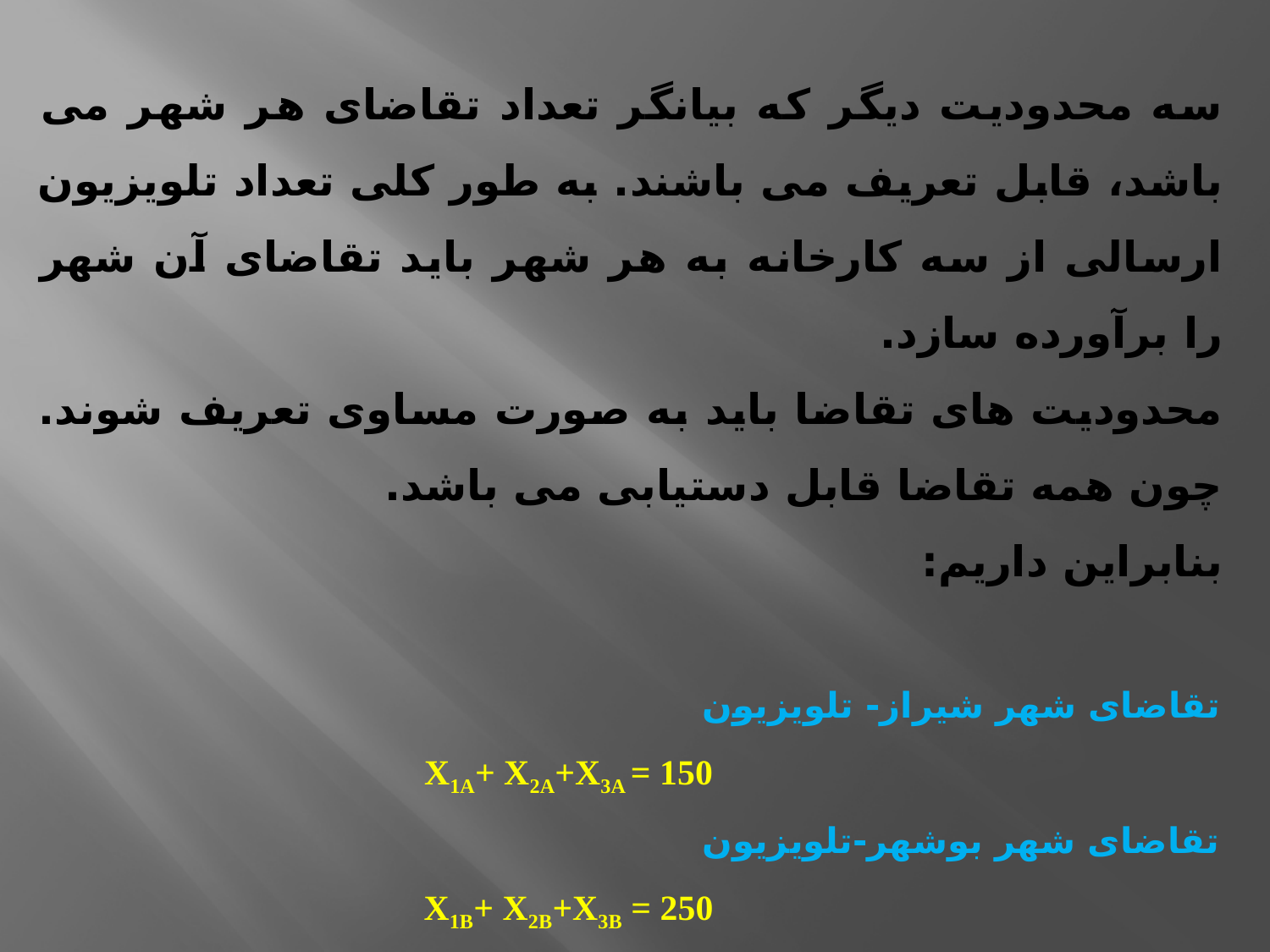

سه محدودیت دیگر که بیانگر تعداد تقاضای هر شهر می باشد، قابل تعریف می باشند. به طور کلی تعداد تلویزیون ارسالی از سه کارخانه به هر شهر باید تقاضای آن شهر را برآورده سازد.
محدودیت های تقاضا باید به صورت مساوی تعریف شوند. چون همه تقاضا قابل دستیابی می باشد.
بنابراین داریم:

تقاضای شهر شیراز- تلویزیون                                                                 X1A+ X2A+X3A = 150
تقاضای شهر بوشهر-تلویزیون                                                                 X1B+ X2B+X3B = 250
تقاضای شهر اهواز- تلویزیون                                                                  X1C+X2C+ X3C = 200